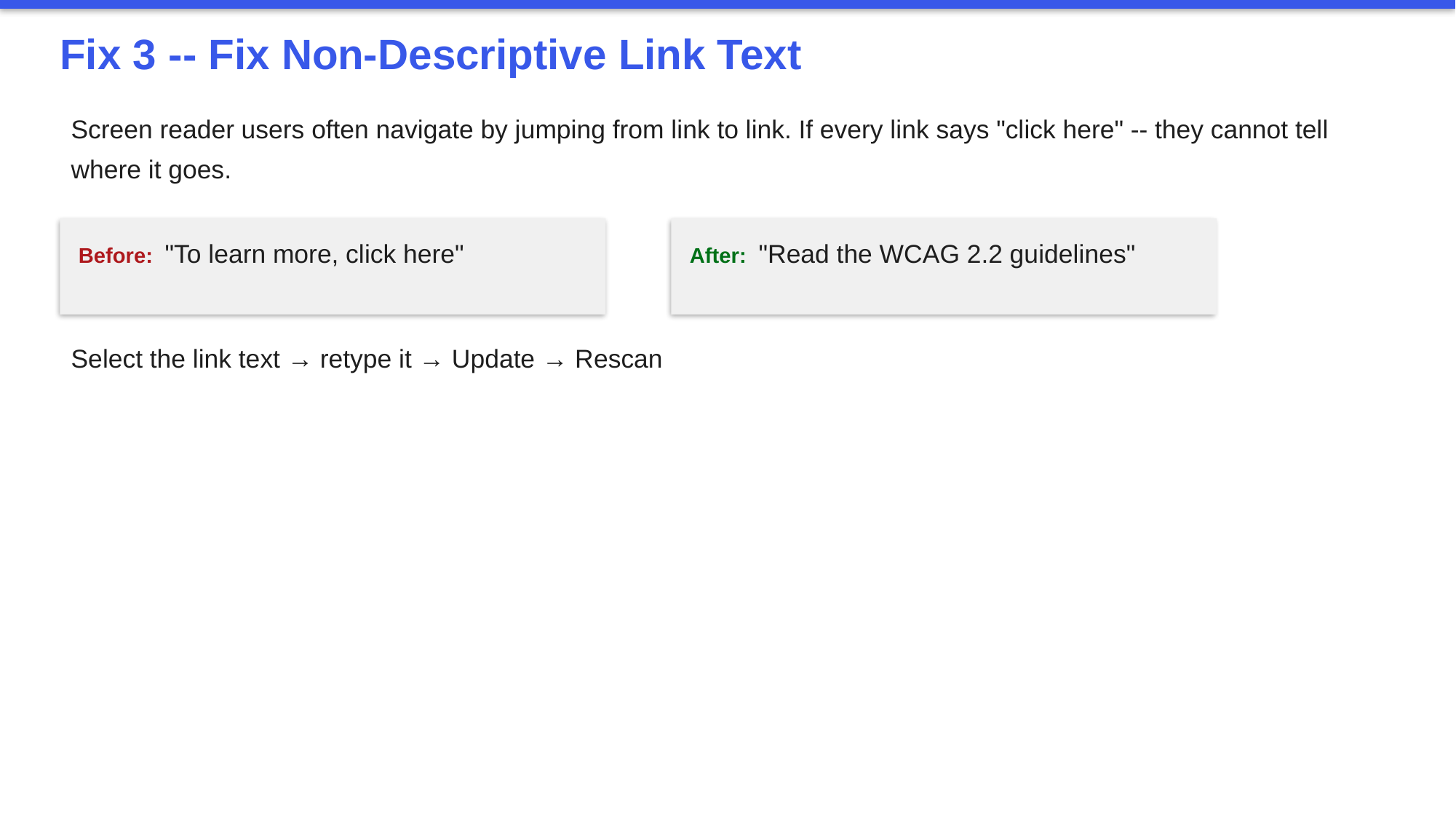

Fix 3 -- Fix Non-Descriptive Link Text
Screen reader users often navigate by jumping from link to link. If every link says "click here" -- they cannot tell where it goes.

Before:  "To learn more, click here"
After:  "Read the WCAG 2.2 guidelines"
Select the link text → retype it → Update → Rescan